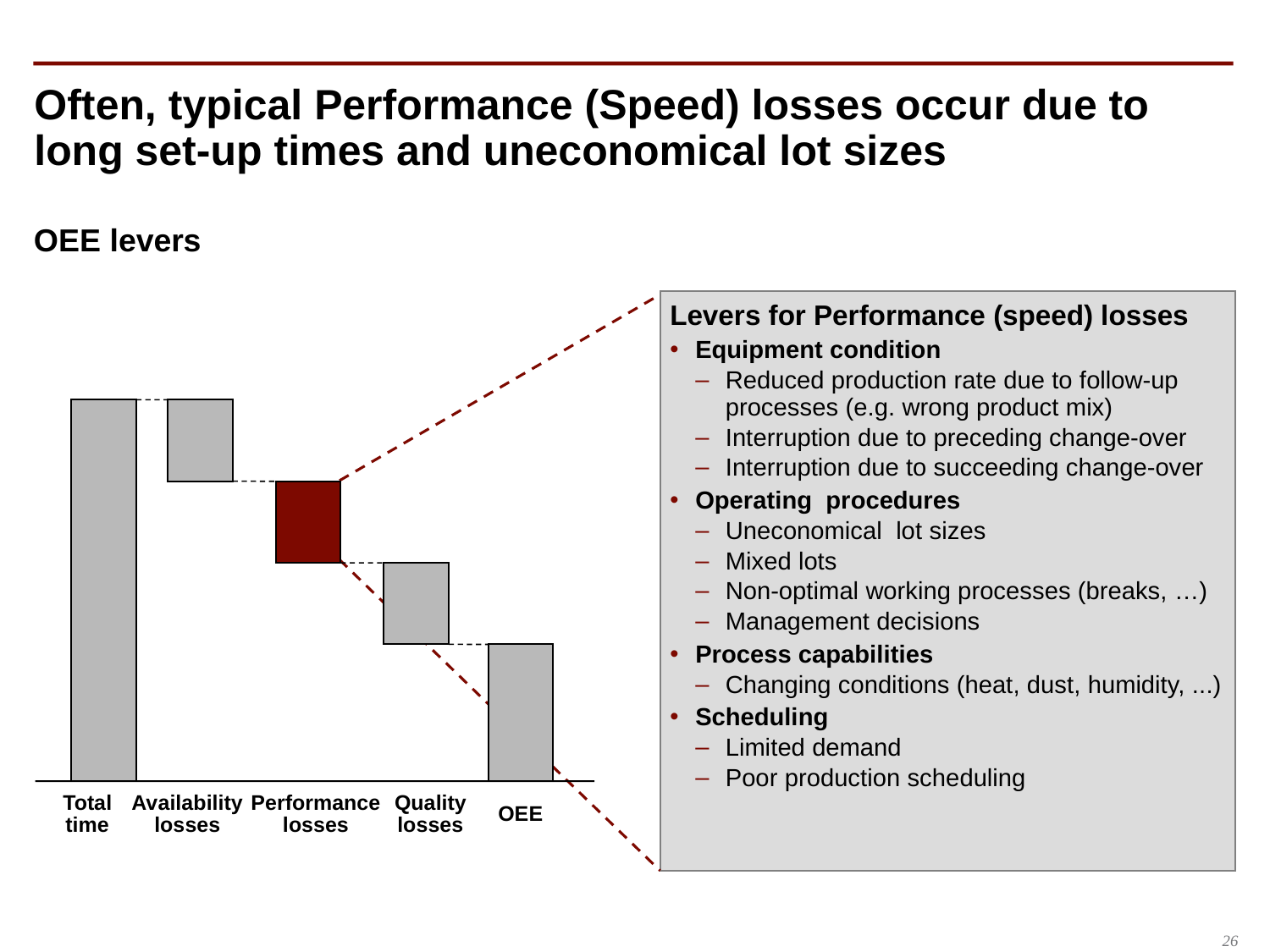

# Often, typical Performance (Speed) losses occur due to long set-up times and uneconomical lot sizes
OEE levers
Levers for Performance (speed) losses
Equipment condition
Reduced production rate due to follow-up processes (e.g. wrong product mix)
Interruption due to preceding change-over
Interruption due to succeeding change-over
Operating  procedures
Uneconomical  lot sizes
Mixed lots
Non-optimal working processes (breaks, …)
Management decisions
Process capabilities
Changing conditions (heat, dust, humidity, ...)
Scheduling
Limited demand
Poor production scheduling

Total
time
Availability losses
Performance losses
Quality losses
OEE